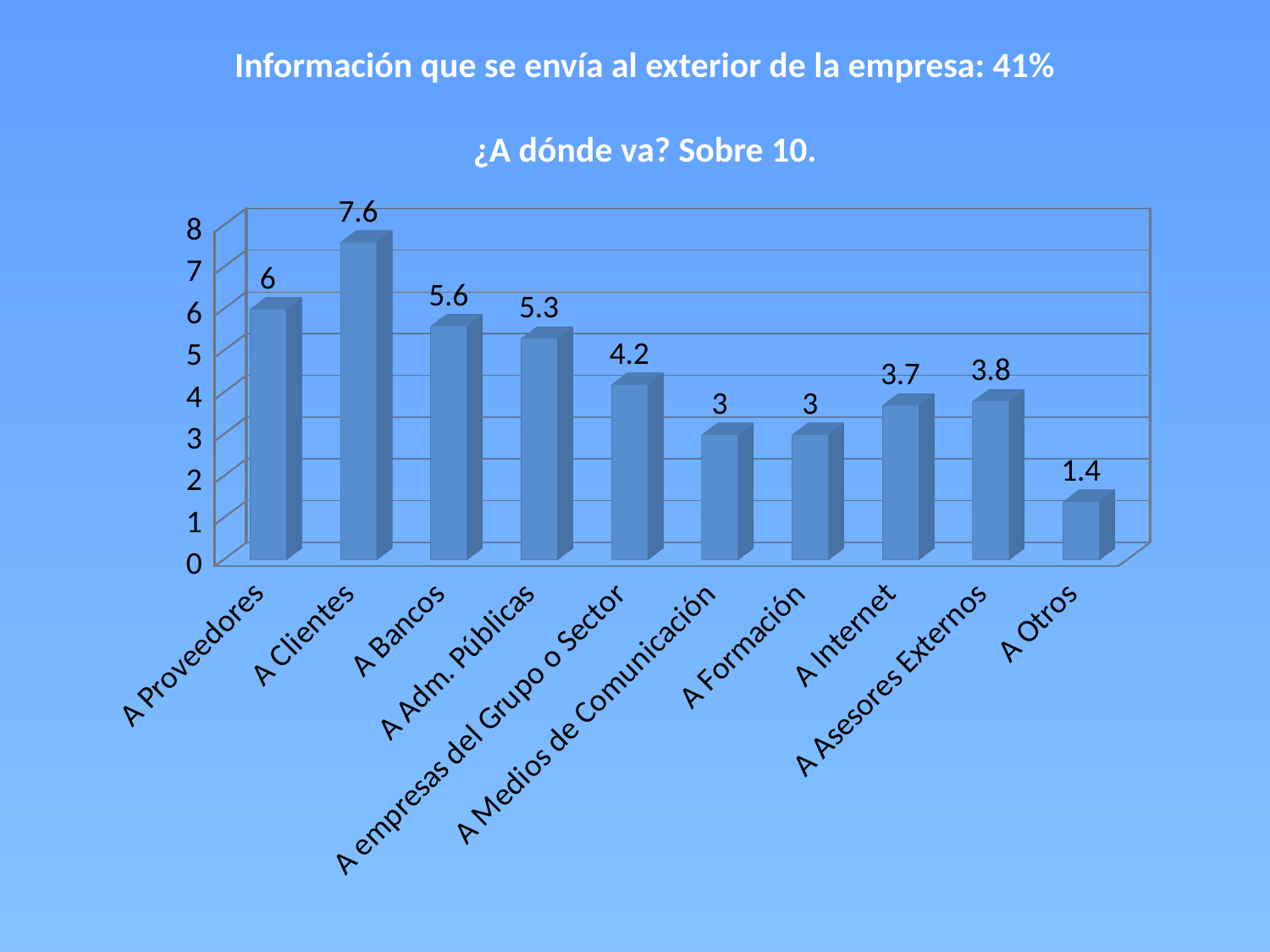

Información que se envía al exterior de la empresa: 41%

¿A dónde va? Sobre 10.

[unsupported chart]